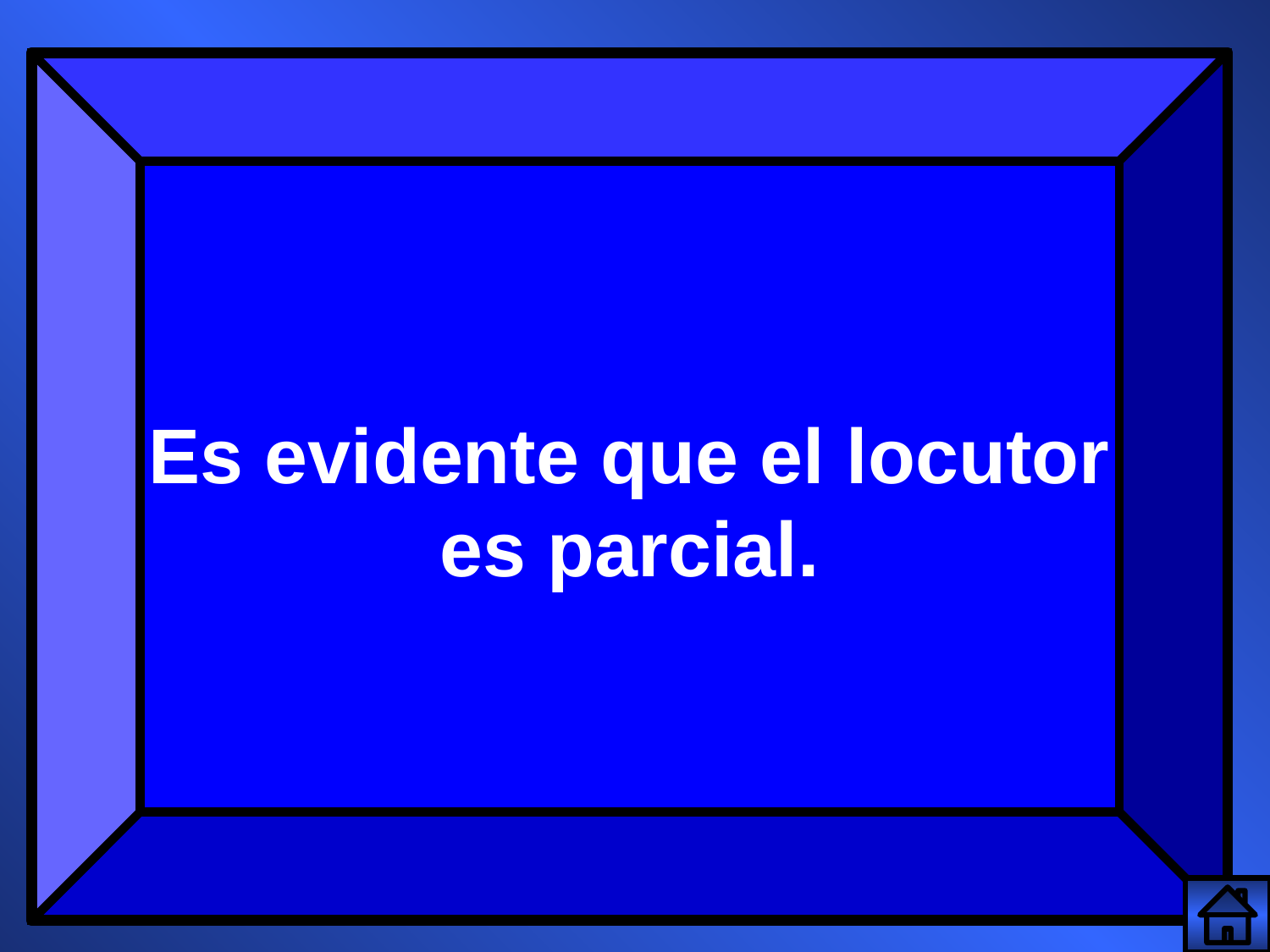

Es evidente que el locutor
es parcial.